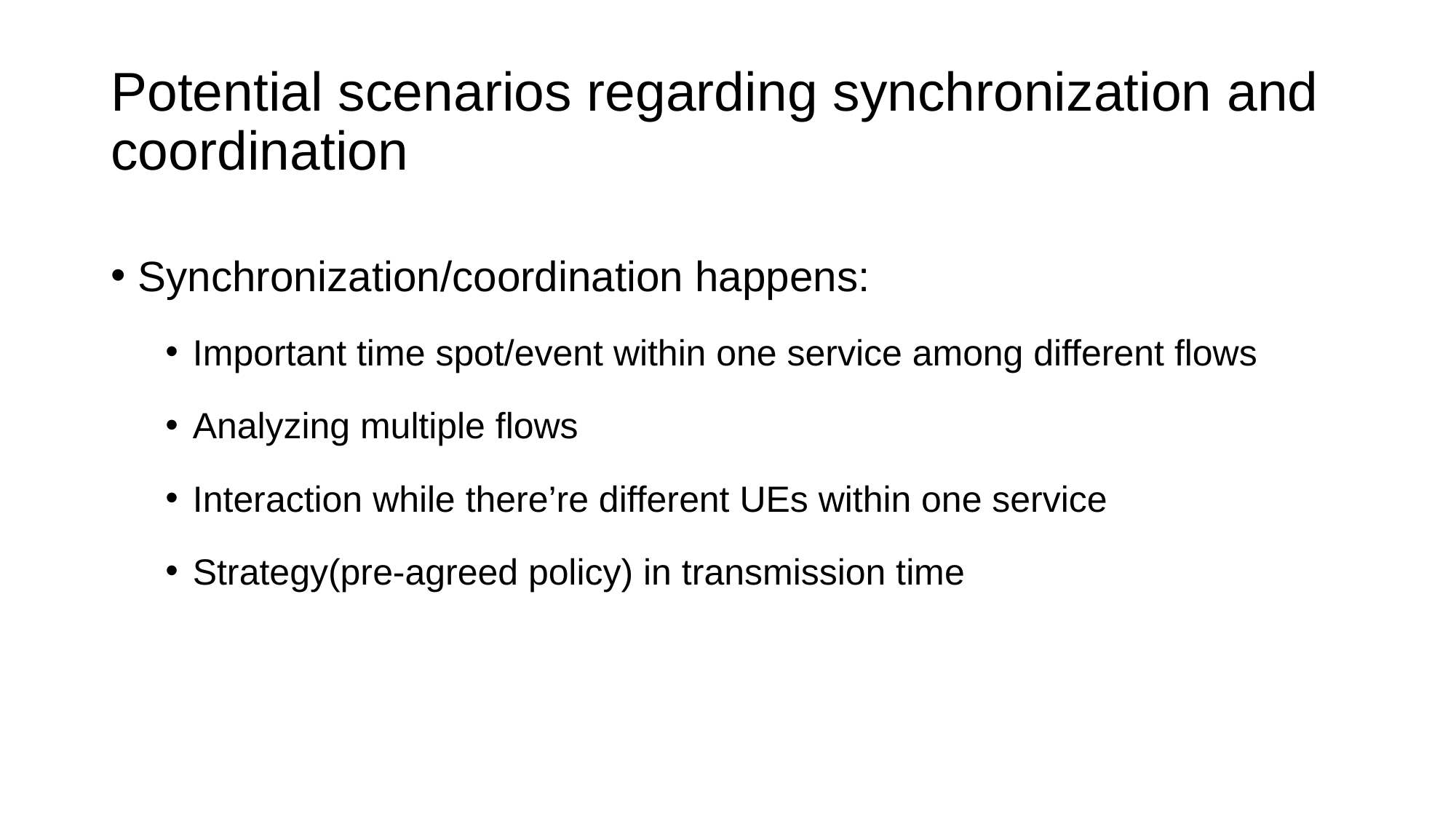

# Potential scenarios regarding synchronization and coordination
Synchronization/coordination happens:
Important time spot/event within one service among different flows
Analyzing multiple flows
Interaction while there’re different UEs within one service
Strategy(pre-agreed policy) in transmission time